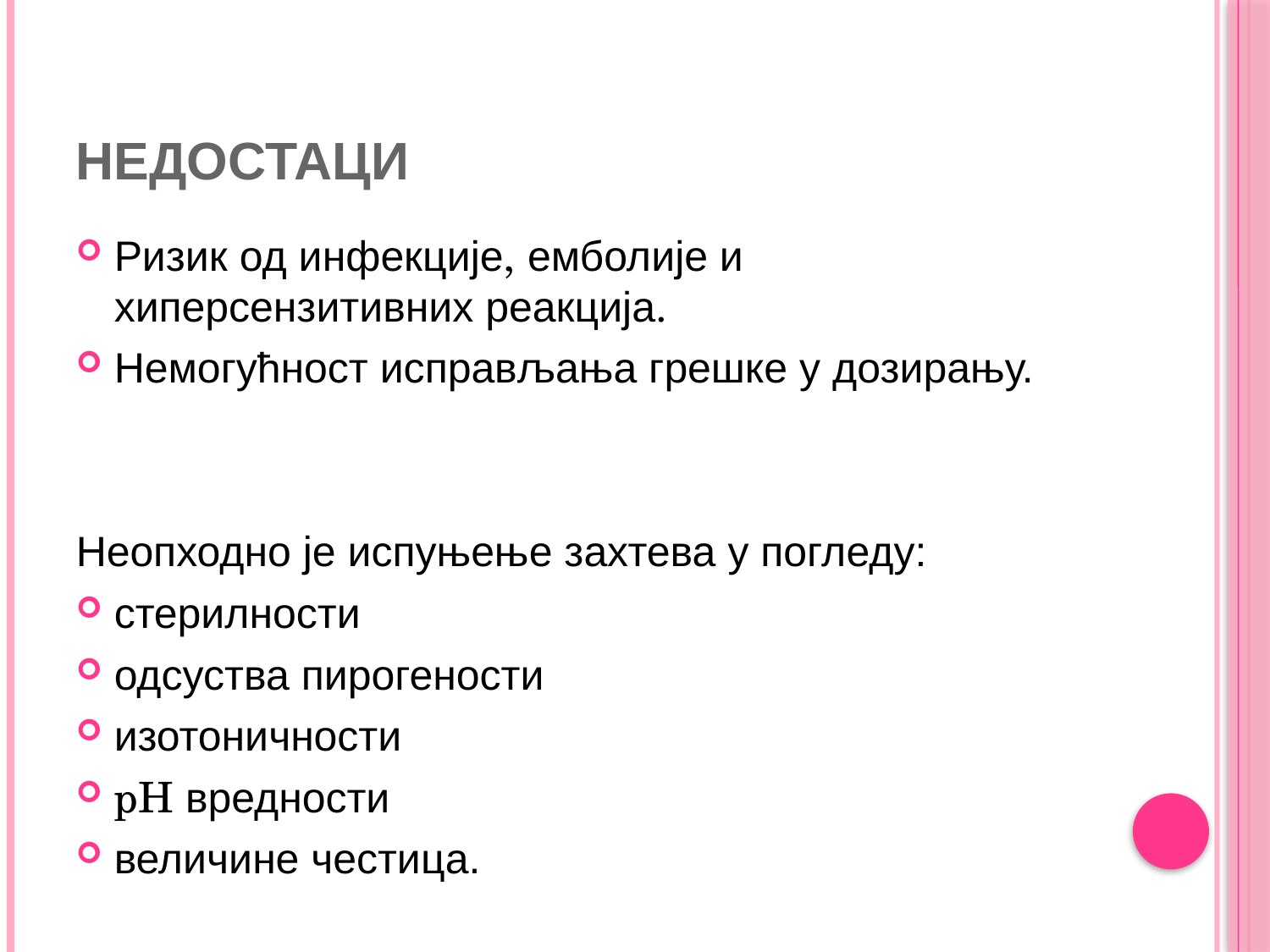

# Недостаци
Ризик од инфекције, емболије и хиперсензитивних реакција.
Немогућност исправљања грешке у дозирању.

Неопходно је испуњење захтева у погледу:
стерилности
одсуства пирогености
изотоничности
pH вредности
величине честица.